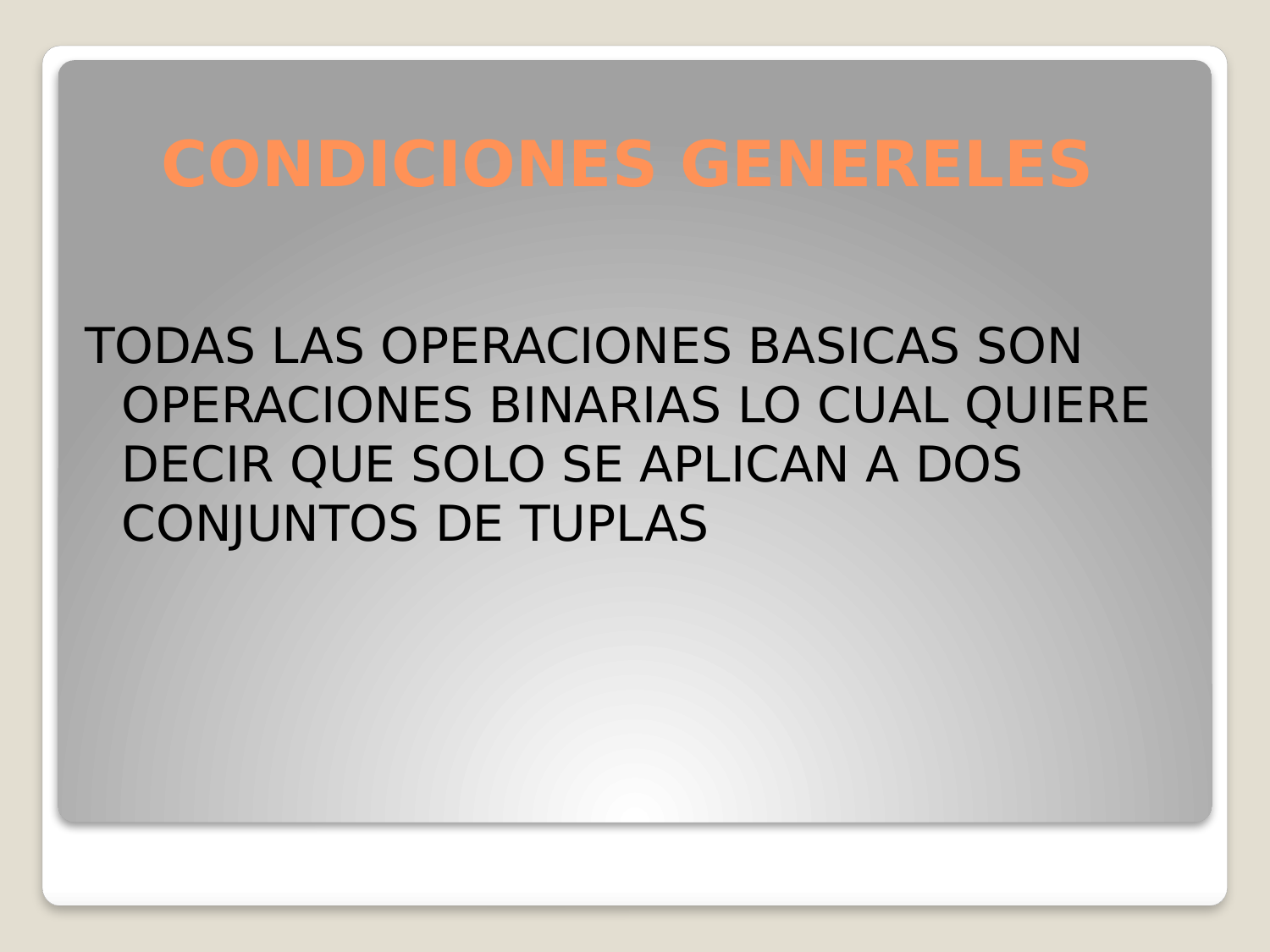

# CONDICIONES GENERELES

TODAS LAS OPERACIONES BASICAS SON OPERACIONES BINARIAS LO CUAL QUIERE DECIR QUE SOLO SE APLICAN A DOS CONJUNTOS DE TUPLAS